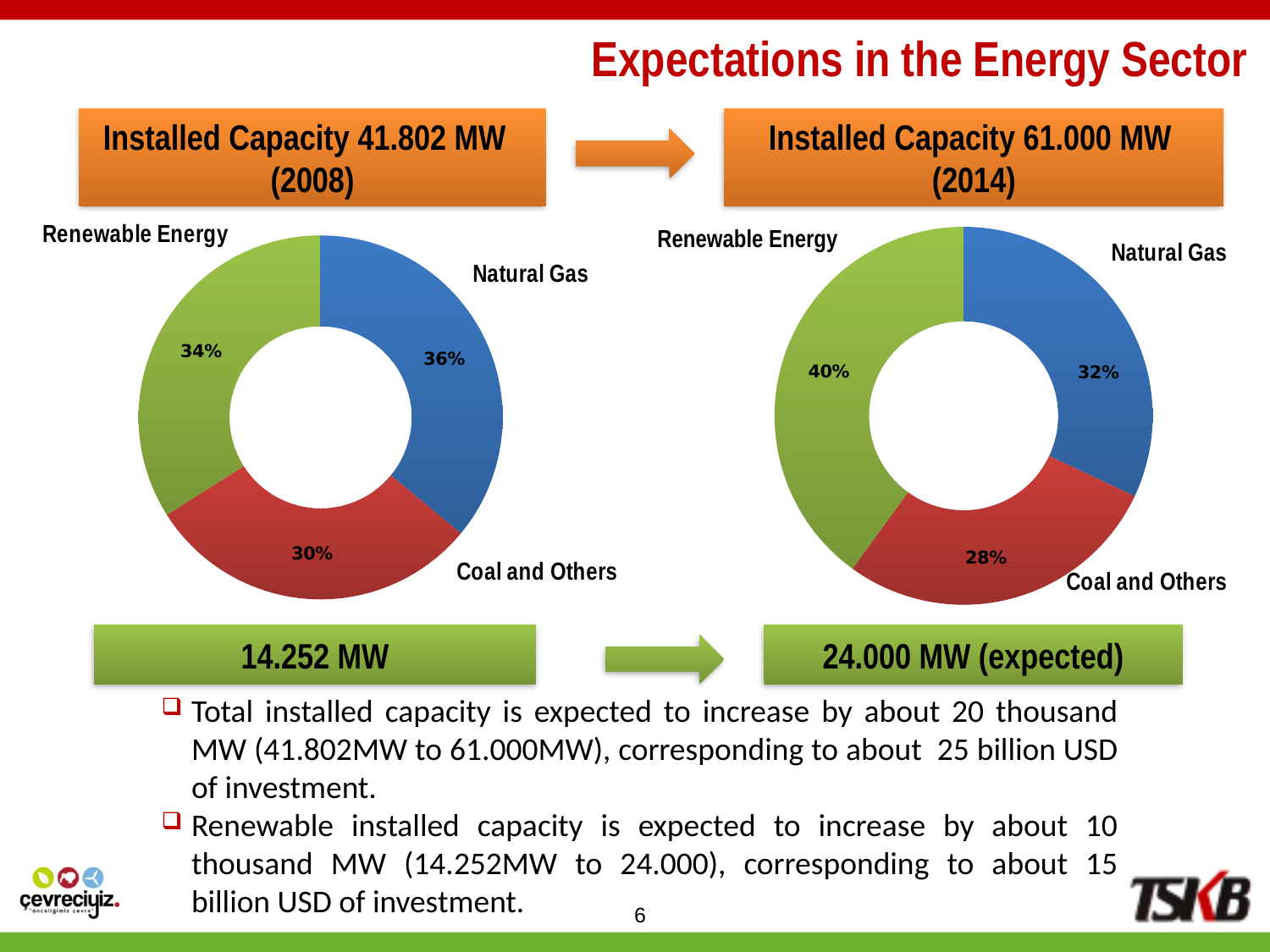

Expectations in the Energy Sector

Installed Capacity 41.802 MW   (2008)
Installed Capacity 61.000 MW
(2014)

### Chart

| Category |  |
|---|---|
| Natural Gas | 0.3600000000000003 |
| Coal and Others | 0.3000000000000003 |
| Renewable Energy | 0.3400000000000009 |

### Chart

| Category |  |
|---|---|
| Natural Gas | 0.32000000000000445 |
| Coal and Others | 0.2800000000000001 |
| Renewable Energy | 0.4 |
Renewable Energy
24.000 MW (expected)
14.252 MW

Total installed capacity is expected to increase by about 20 thousand MW (41.802MW to 61.000MW), corresponding to about  25 billion USD of investment.
Renewable installed capacity is expected to increase by about 10 thousand MW (14.252MW to 24.000), corresponding to about 15 billion USD of investment.